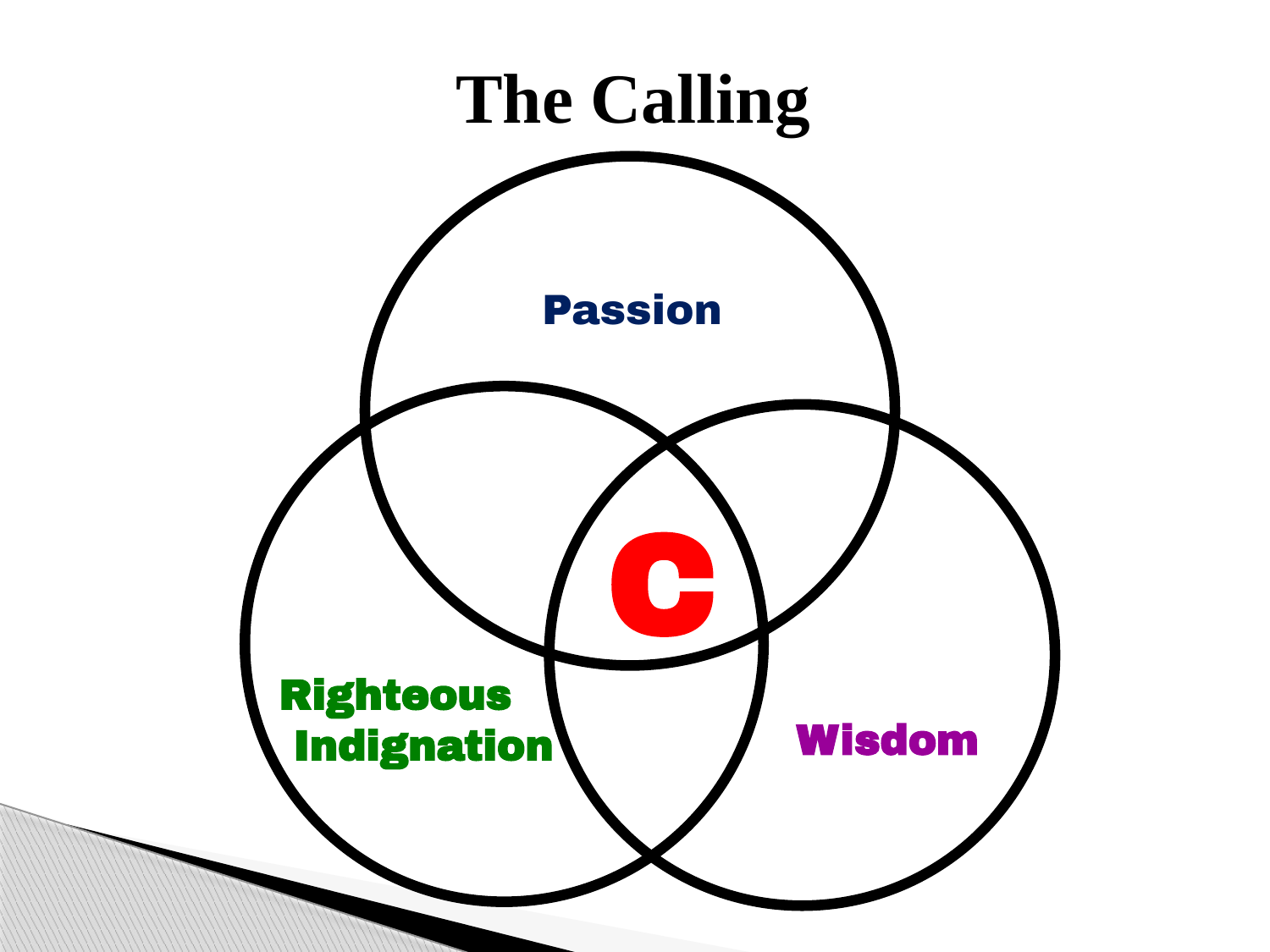

The Calling

        Passion

C
Righteous
 Indignation
 Wisdom